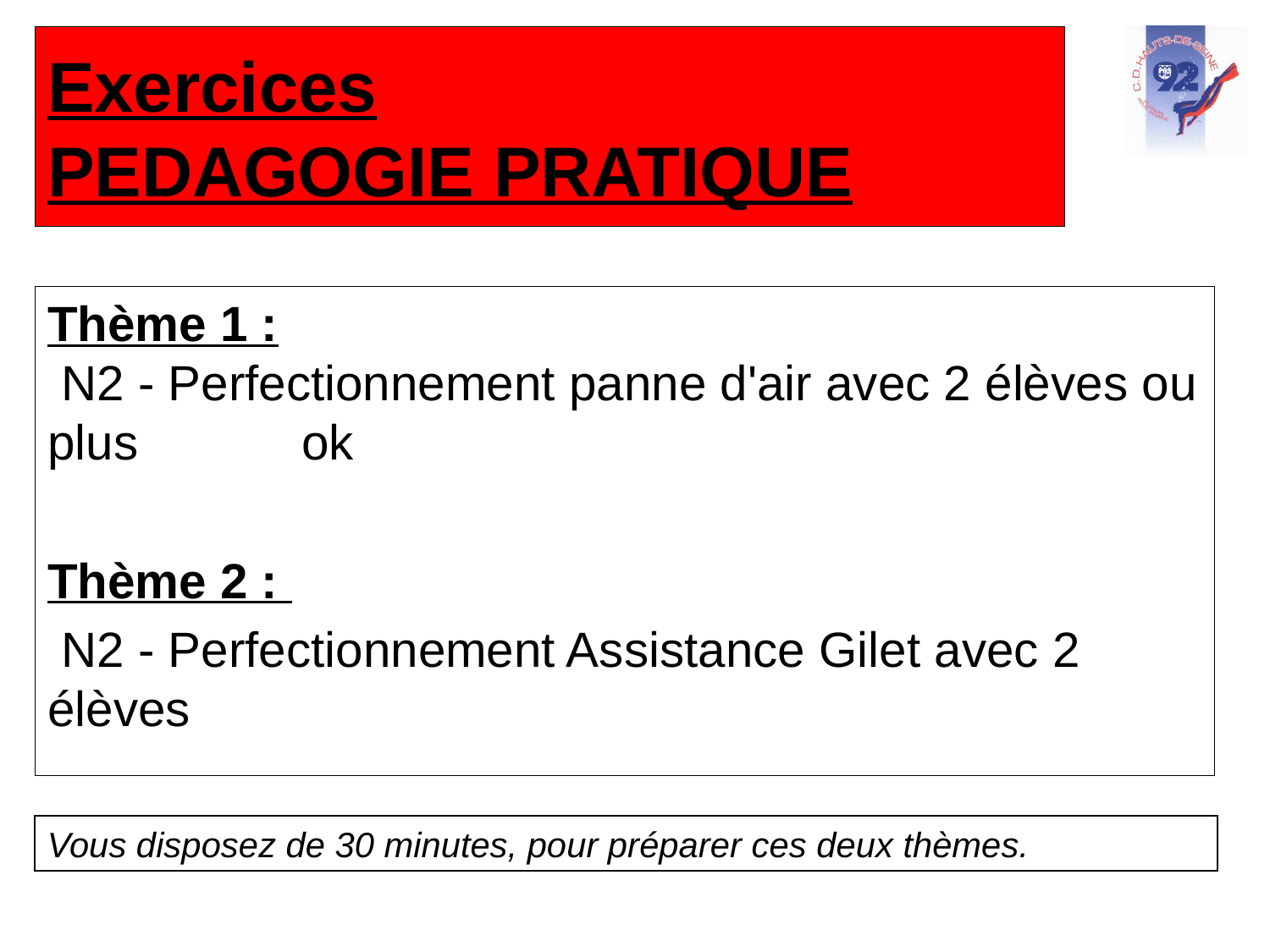

# Exercices PEDAGOGIE PRATIQUE
Thème 1 :
 N2 - Perfectionnement panne d'air avec 2 élèves ou plus		ok

Thème 2 :
 N2 - Perfectionnement Assistance Gilet avec 2 élèves
Vous disposez de 30 minutes, pour préparer ces deux thèmes.